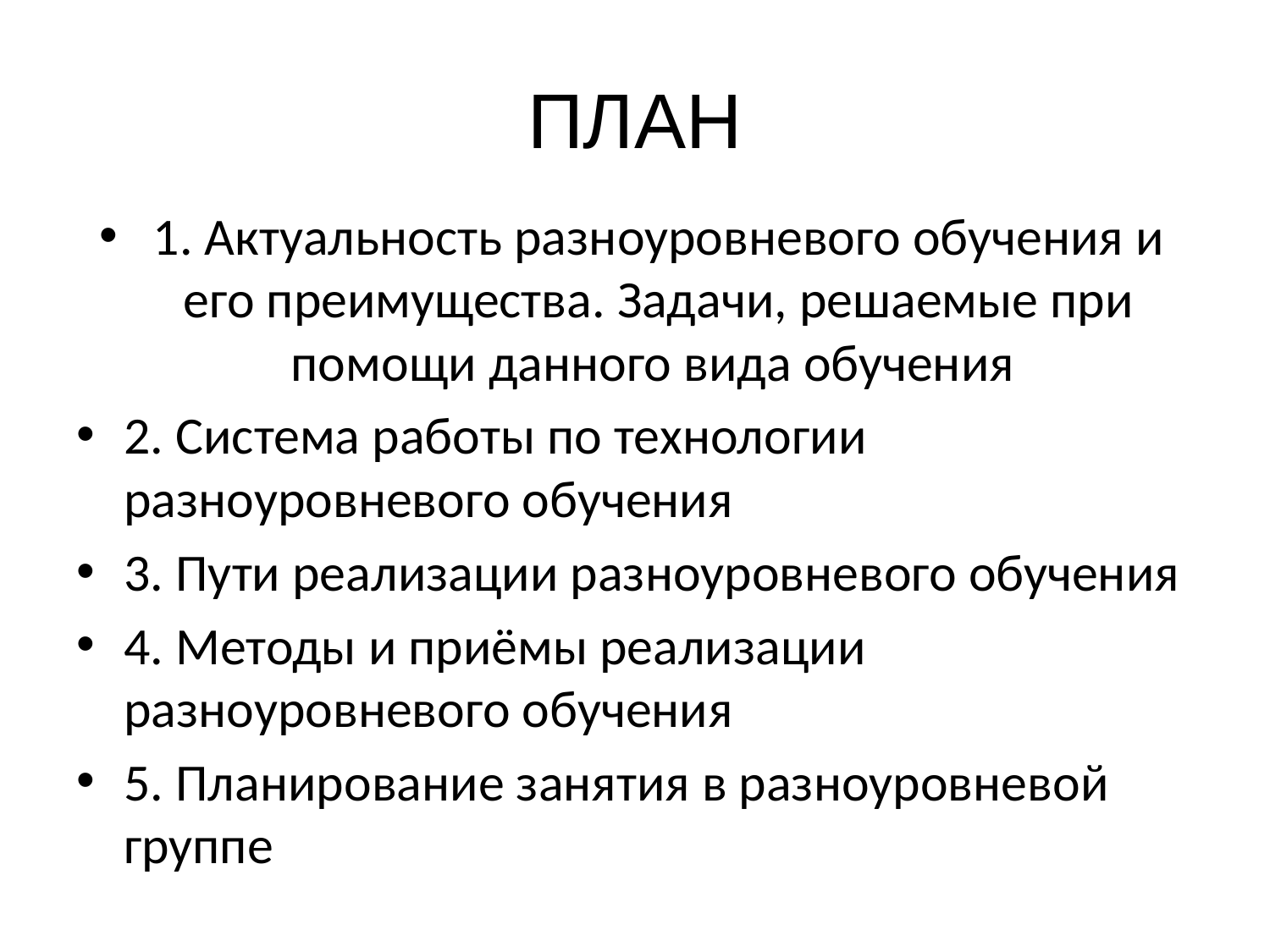

# ПЛАН
1. Актуальность разноуровневого обучения и его преимущества. Задачи, решаемые при помощи данного вида обучения
2. Система работы по технологии       разноуровневого обучения
3. Пути реализации разноуровневого обучения
4. Методы и приёмы реализации разноуровневого обучения
5. Планирование занятия в разноуровневой группе